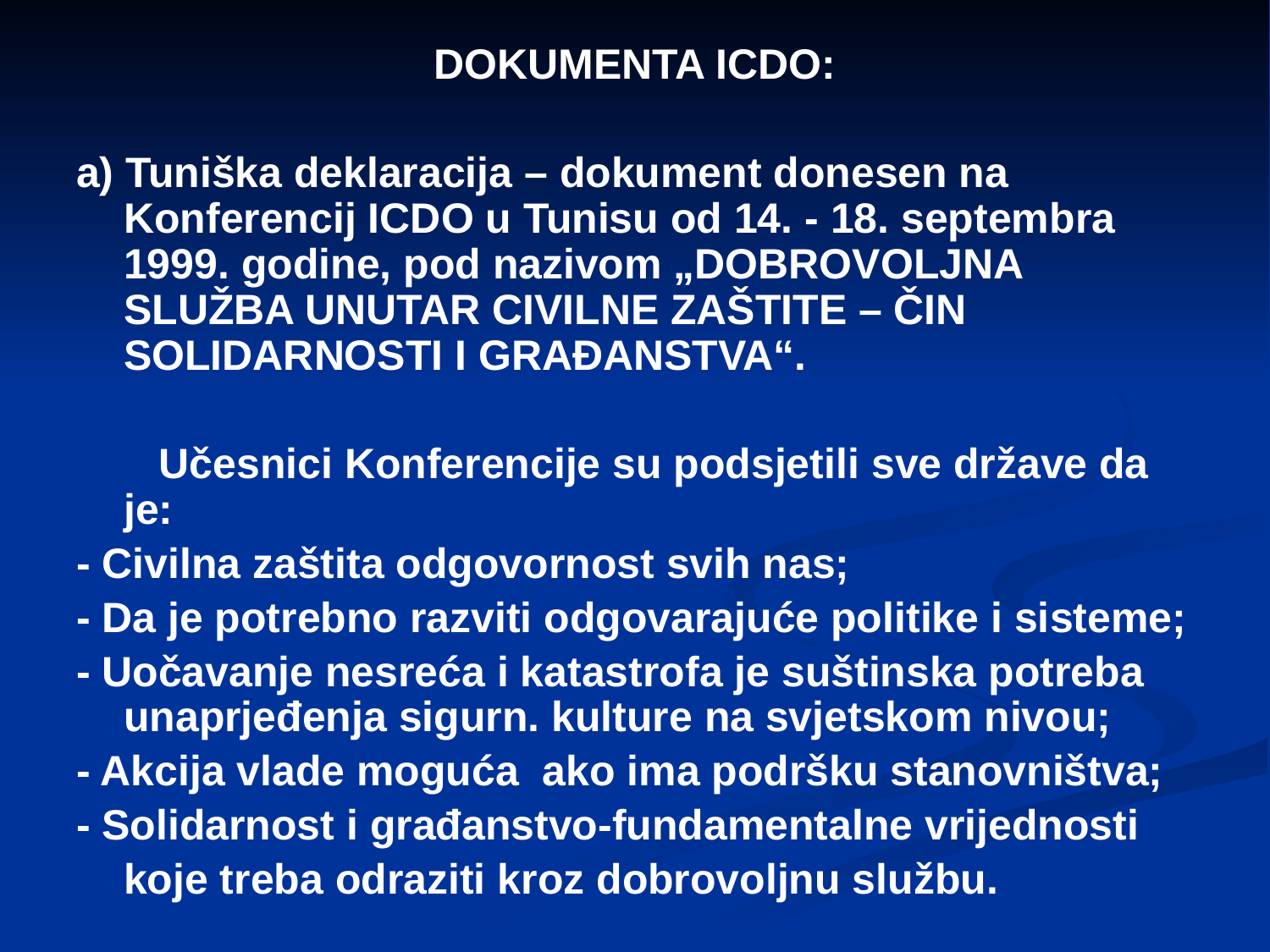

DOKUMENTA ICDO:

a) Tuniška deklaracija – dokument donesen na Konferencij ICDO u Tunisu od 14. - 18. septembra 1999. godine, pod nazivom „DOBROVOLJNA SLUŽBA UNUTAR CIVILNE ZAŠTITE – ČIN SOLIDARNOSTI I GRAĐANSTVA“.

       Učesnici Konferencije su podsjetili sve države da je:
- Civilna zaštita odgovornost svih nas;
- Da je potrebno razviti odgovarajuće politike i sisteme;
- Uočavanje nesreća i katastrofa je suštinska potreba unaprjeđenja sigurn. kulture na svjetskom nivou;
- Akcija vlade moguća  ako ima podršku stanovništva;
- Solidarnost i građanstvo-fundamentalne vrijednosti
    koje treba odraziti kroz dobrovoljnu službu.